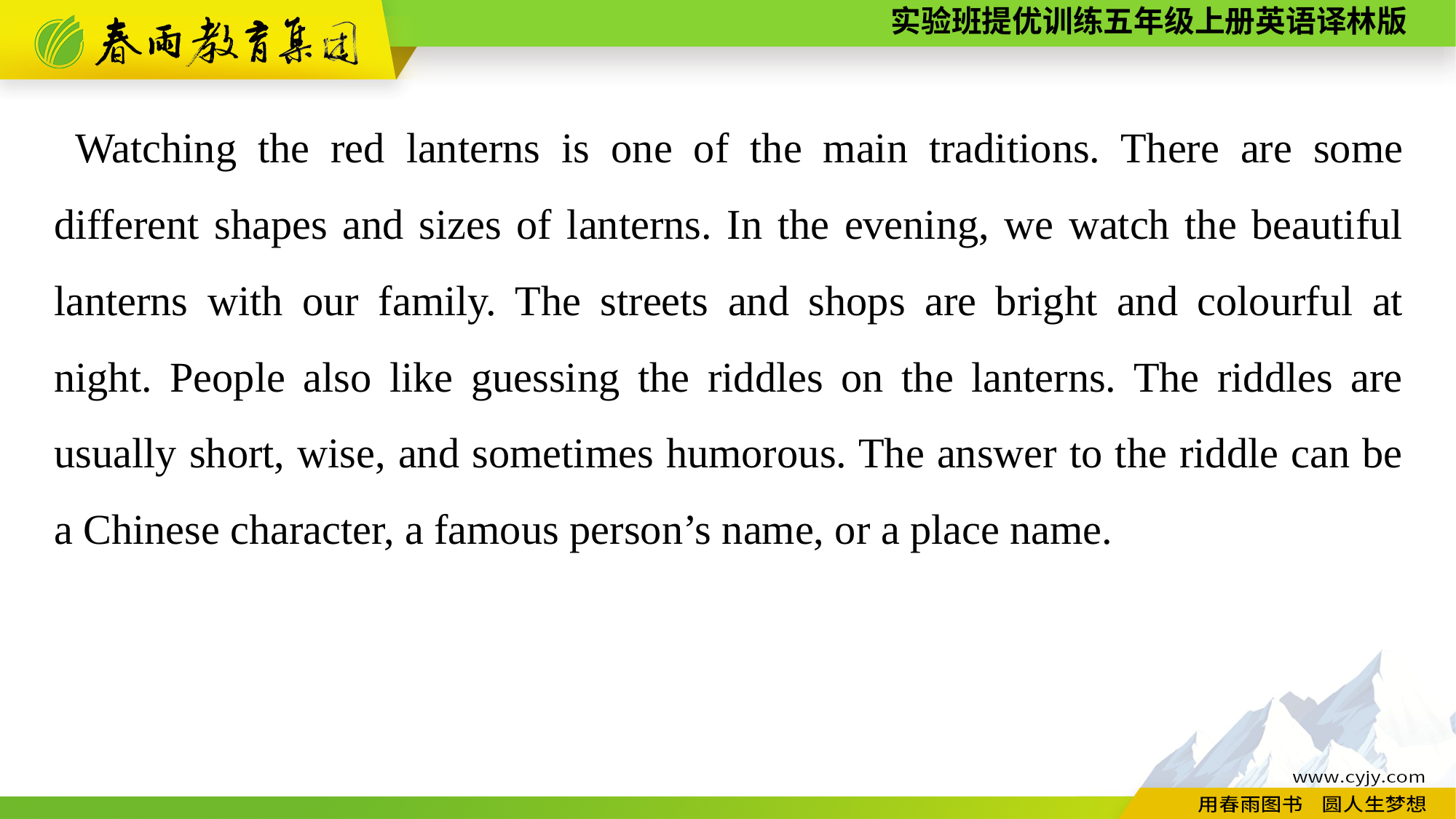

Watching the red lanterns is one of the main traditions. There are some different shapes and sizes of lanterns. In the evening, we watch the beautiful lanterns with our family. The streets and shops are bright and colourful at night. People also like guessing the riddles on the lanterns. The riddles are usually short, wise, and sometimes humorous. The answer to the riddle can be a Chinese character, a famous person’s name, or a place name.